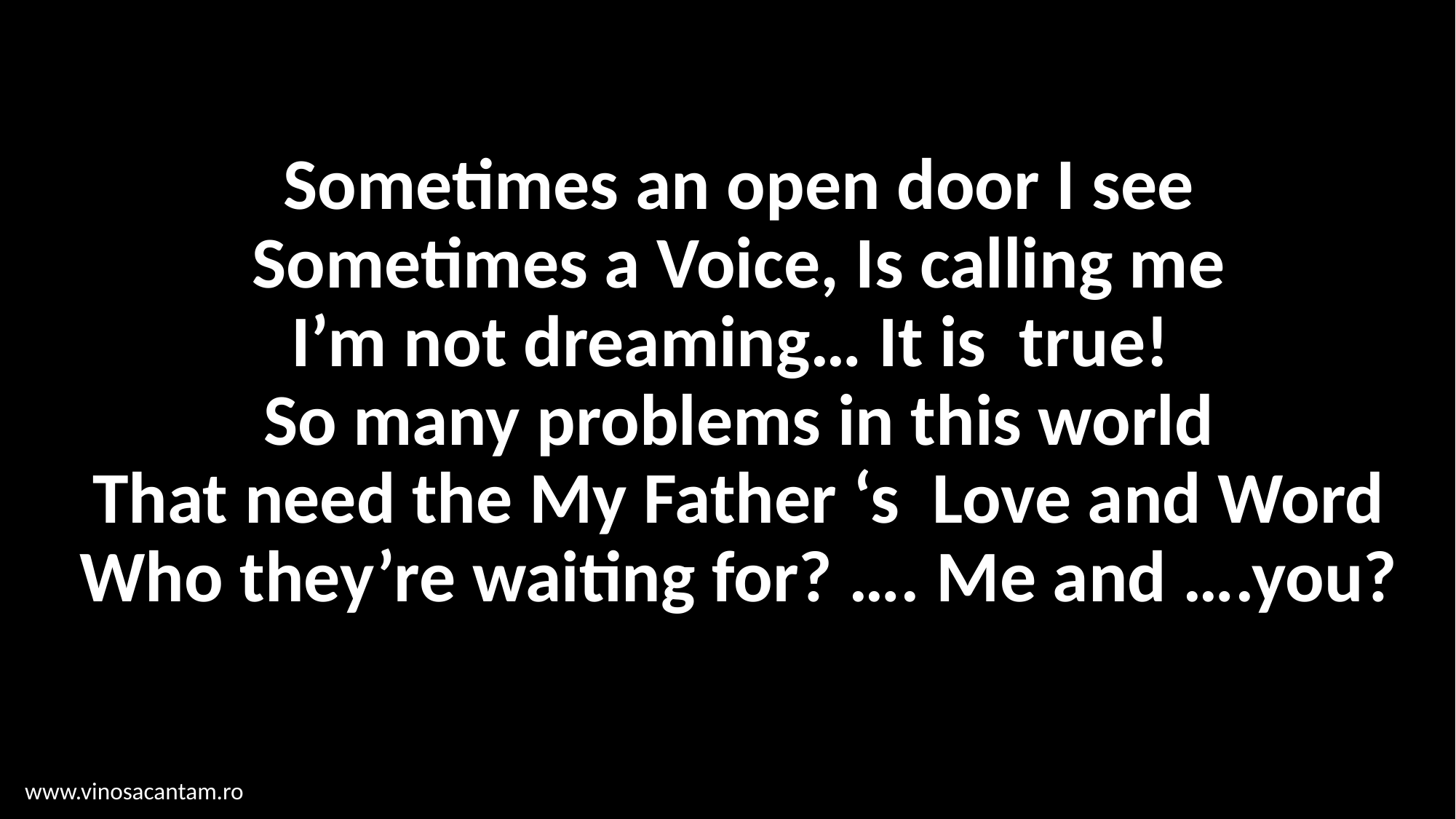

# Sometimes an open door I see Sometimes a Voice, Is calling me I’m not dreaming… It is  true! So many problems in this world That need the My Father ‘s  Love and Word Who they’re waiting for? …. Me and ….you?
www.vinosacantam.ro